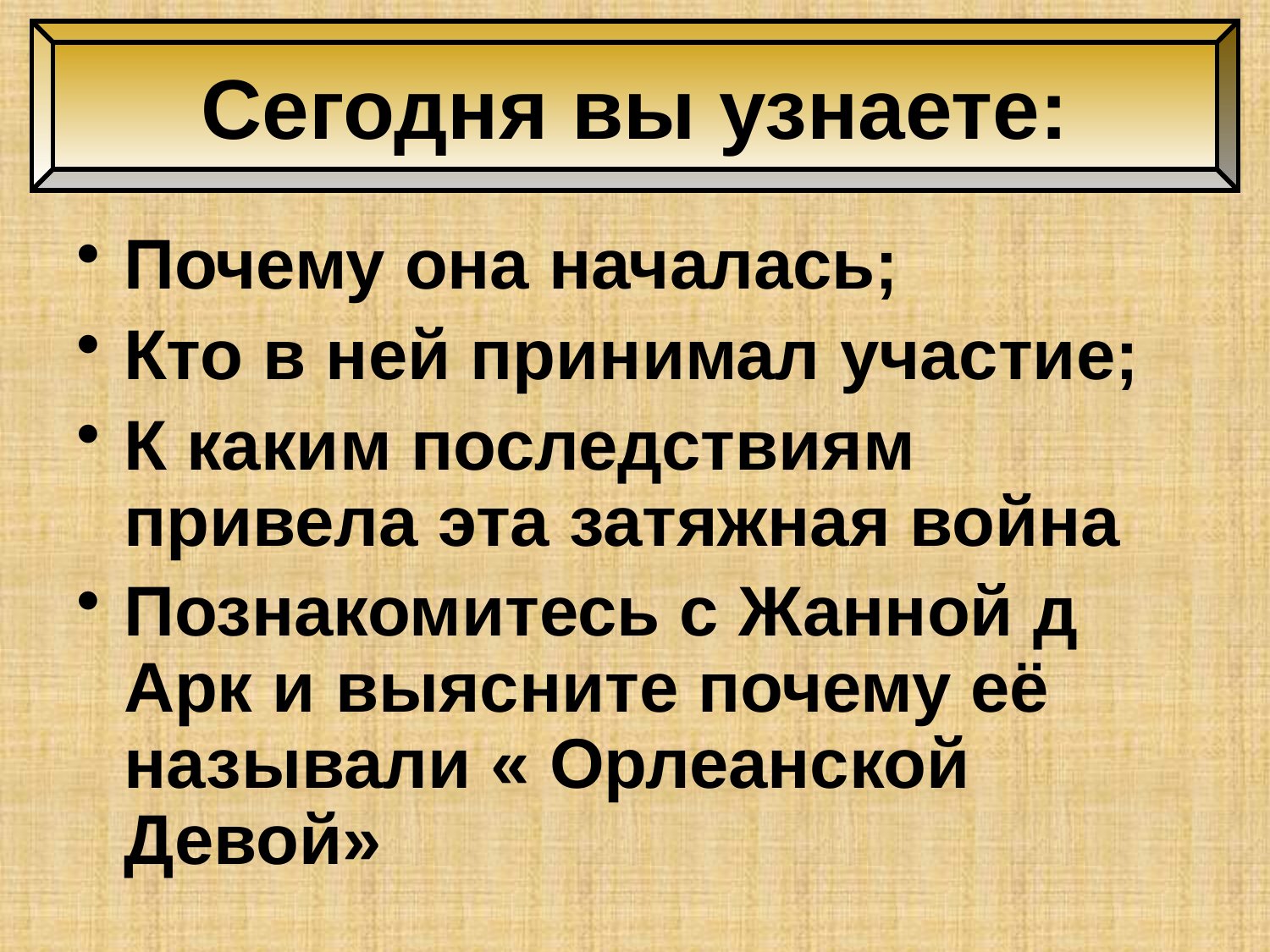

Сегодня вы узнаете:
Почему она началась;
Кто в ней принимал участие;
К каким последствиям привела эта затяжная война
Познакомитесь с Жанной д Арк и выясните почему её называли « Орлеанской Девой»